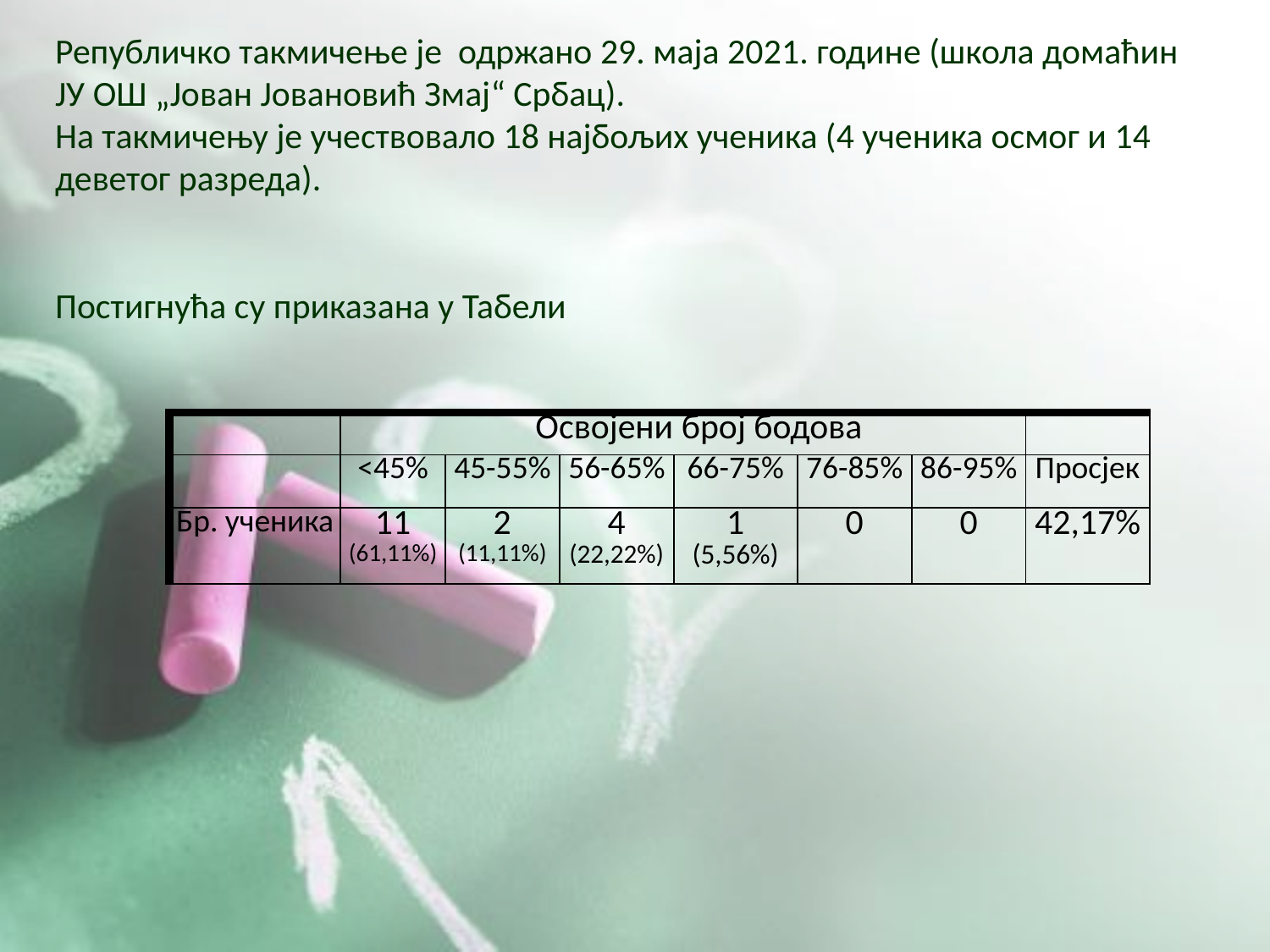

Републичко такмичење је  одржано 29. маја 2021. године (школа домаћин ЈУ ОШ „Јован Јовановић Змај“ Србац).
На такмичењу је учествовало 18 најбољих ученика (4 ученика осмог и 14 деветог разреда).

Постигнућа су приказана у Табели
|  | Освојени број бодова |  |  |  |  |  |  |
| --- | --- | --- | --- | --- | --- | --- | --- |
|  | <45% | 45-55% | 56-65% | 66-75% | 76-85% | 86-95% | Просјек |
| Бр. ученика | 11 (61,11%) | 2 (11,11%) | 4 (22,22%) | 1 (5,56%) | 0 | 0 | 42,17% |